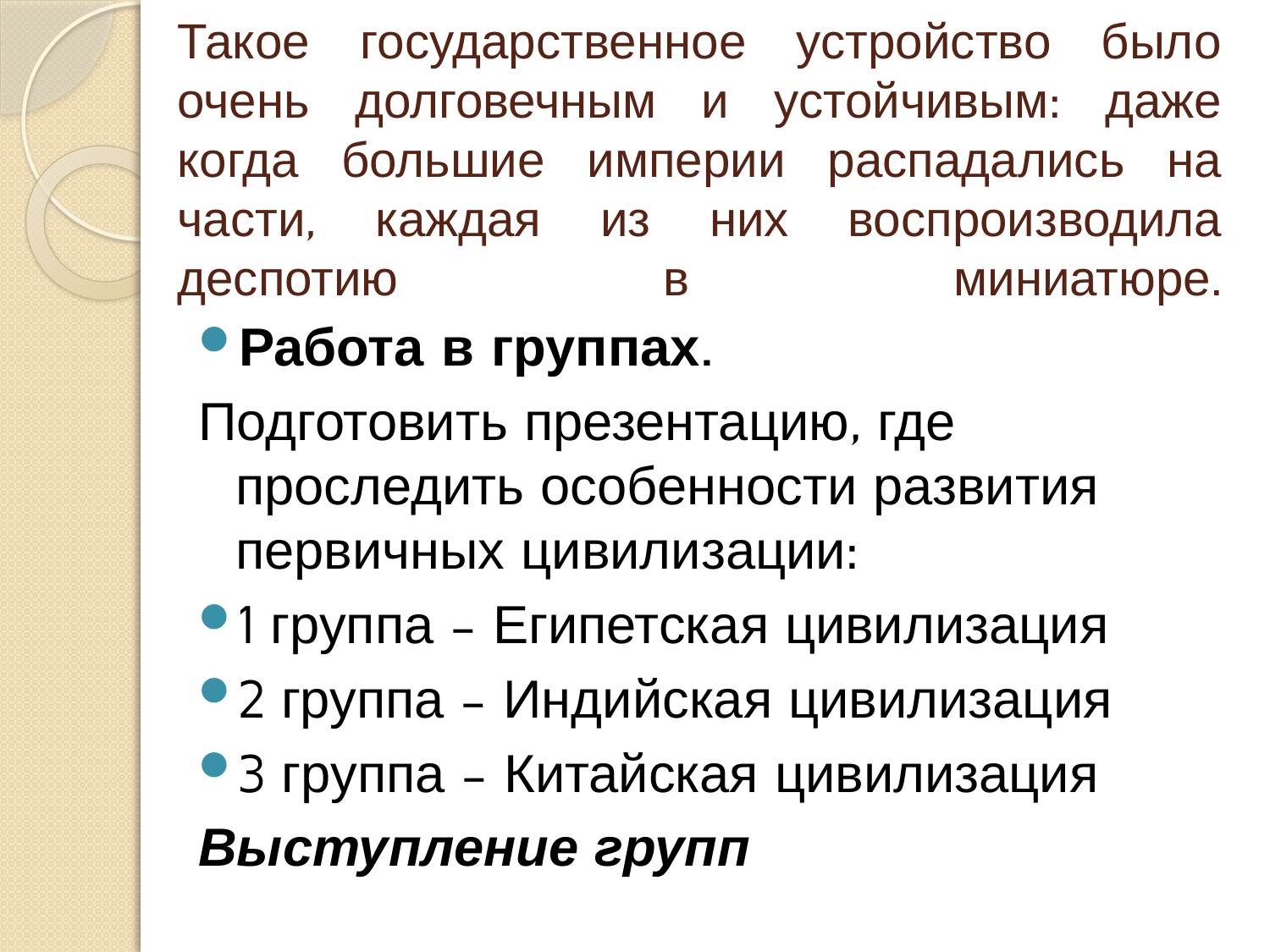

# Такое государственное устройство было очень долговечным и устойчивым: даже когда большие империи распадались на части, каждая из них воспроизводила деспотию в миниатюре.
Работа в группах.
Подготовить презентацию, где проследить особенности развития первичных цивилизации:
1 группа – Египетская цивилизация
2 группа – Индийская цивилизация
3 группа – Китайская цивилизация
Выступление групп